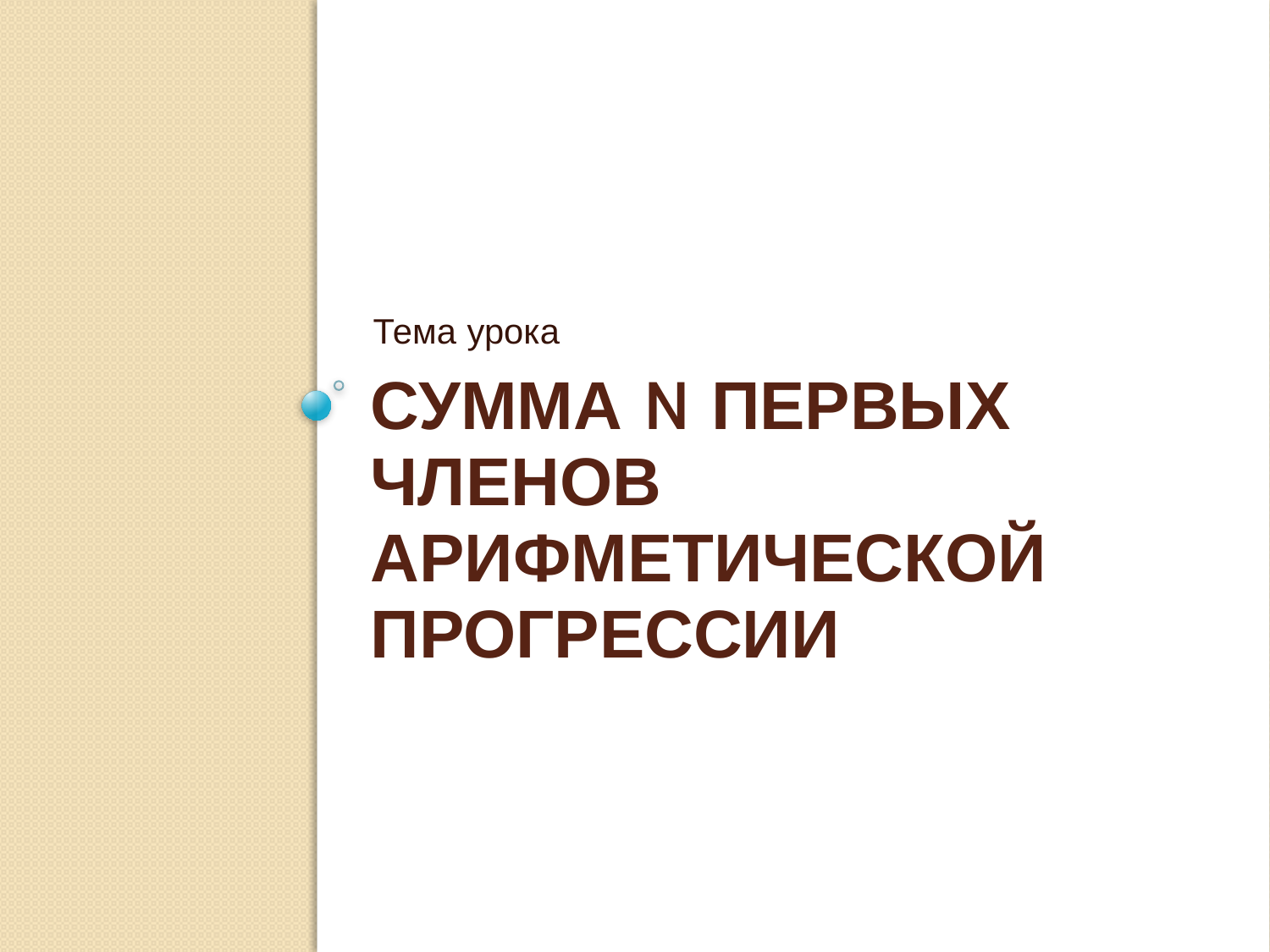

Тема урока
# Сумма n первых членов арифметической прогрессии